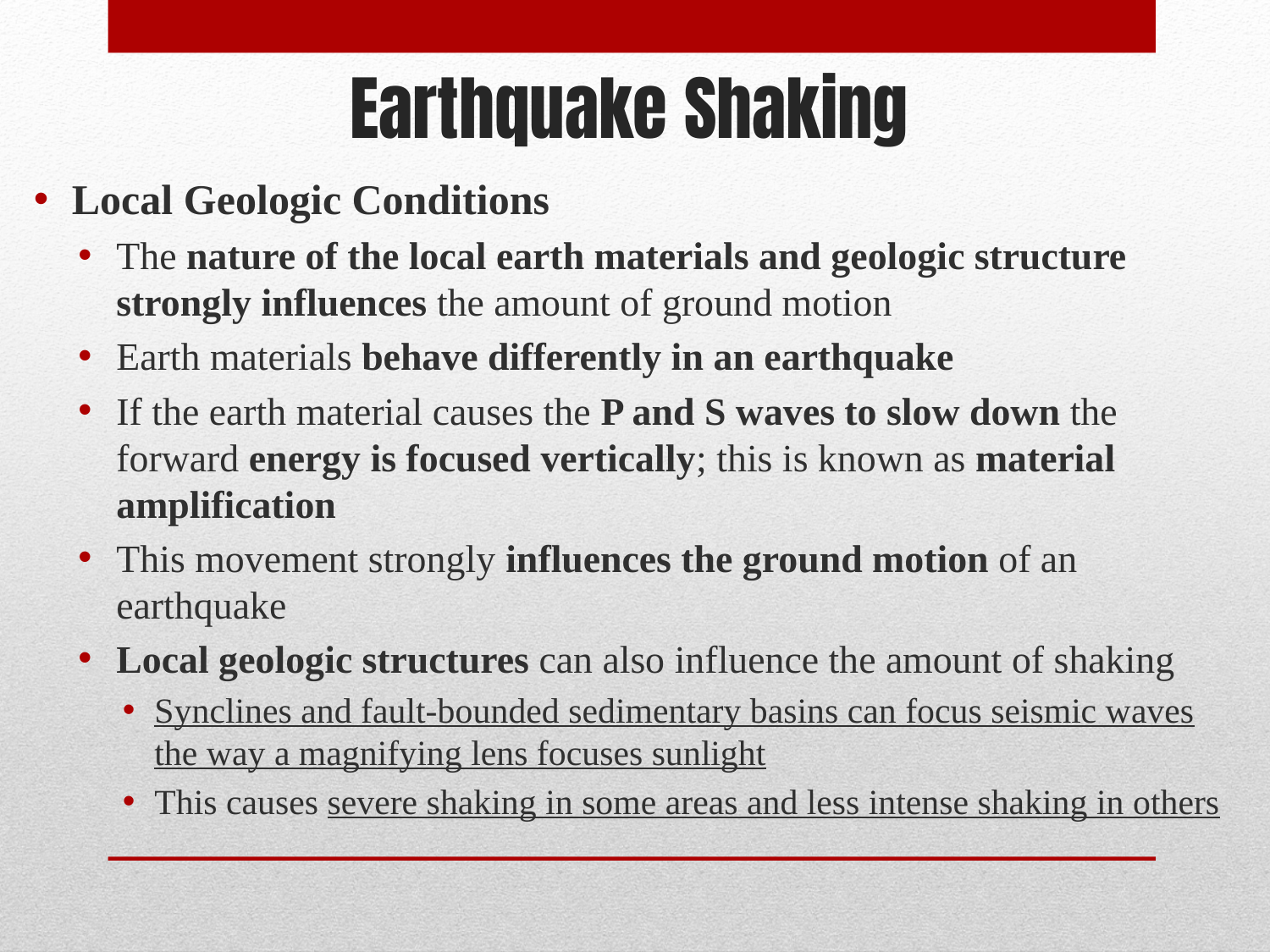

# Earthquake Shaking
Local Geologic Conditions
The nature of the local earth materials and geologic structure strongly influences the amount of ground motion
Earth materials behave differently in an earthquake
If the earth material causes the P and S waves to slow down the forward energy is focused vertically; this is known as material amplification
This movement strongly influences the ground motion of an earthquake
Local geologic structures can also influence the amount of shaking
Synclines and fault-bounded sedimentary basins can focus seismic waves the way a magnifying lens focuses sunlight
This causes severe shaking in some areas and less intense shaking in others